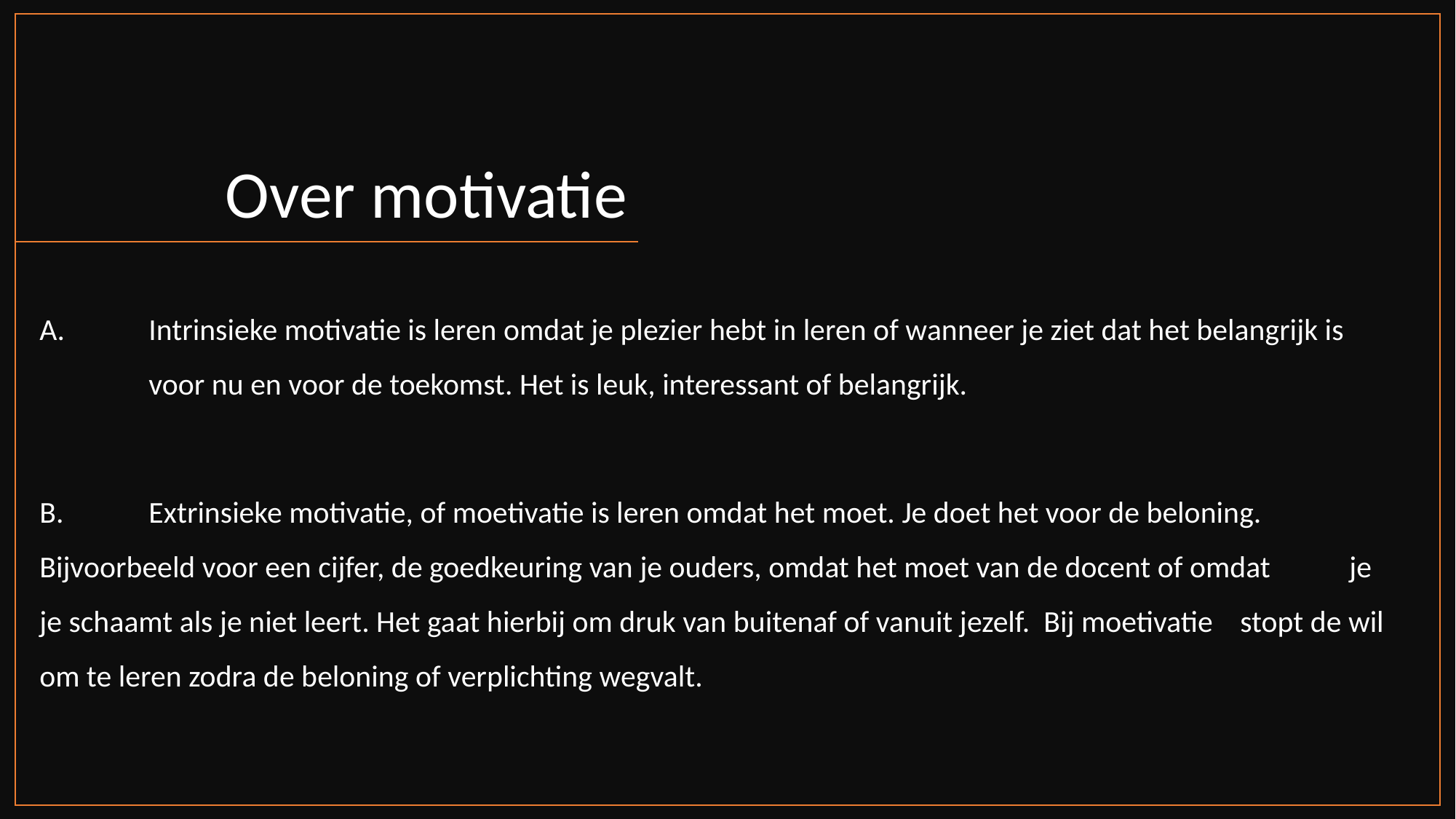

# Over motivatie
A. 	Intrinsieke motivatie is leren omdat je plezier hebt in leren of wanneer je ziet dat het belangrijk is 	voor nu en voor de toekomst. Het is leuk, interessant of belangrijk.

B.	Extrinsieke motivatie, of moetivatie is leren omdat het moet. Je doet het voor de beloning. 	Bijvoorbeeld voor een cijfer, de goedkeuring van je ouders, omdat het moet van de docent of omdat 	je je schaamt als je niet leert. Het gaat hierbij om druk van buitenaf of vanuit jezelf.  Bij moetivatie 	stopt de wil om te leren zodra de beloning of verplichting wegvalt.